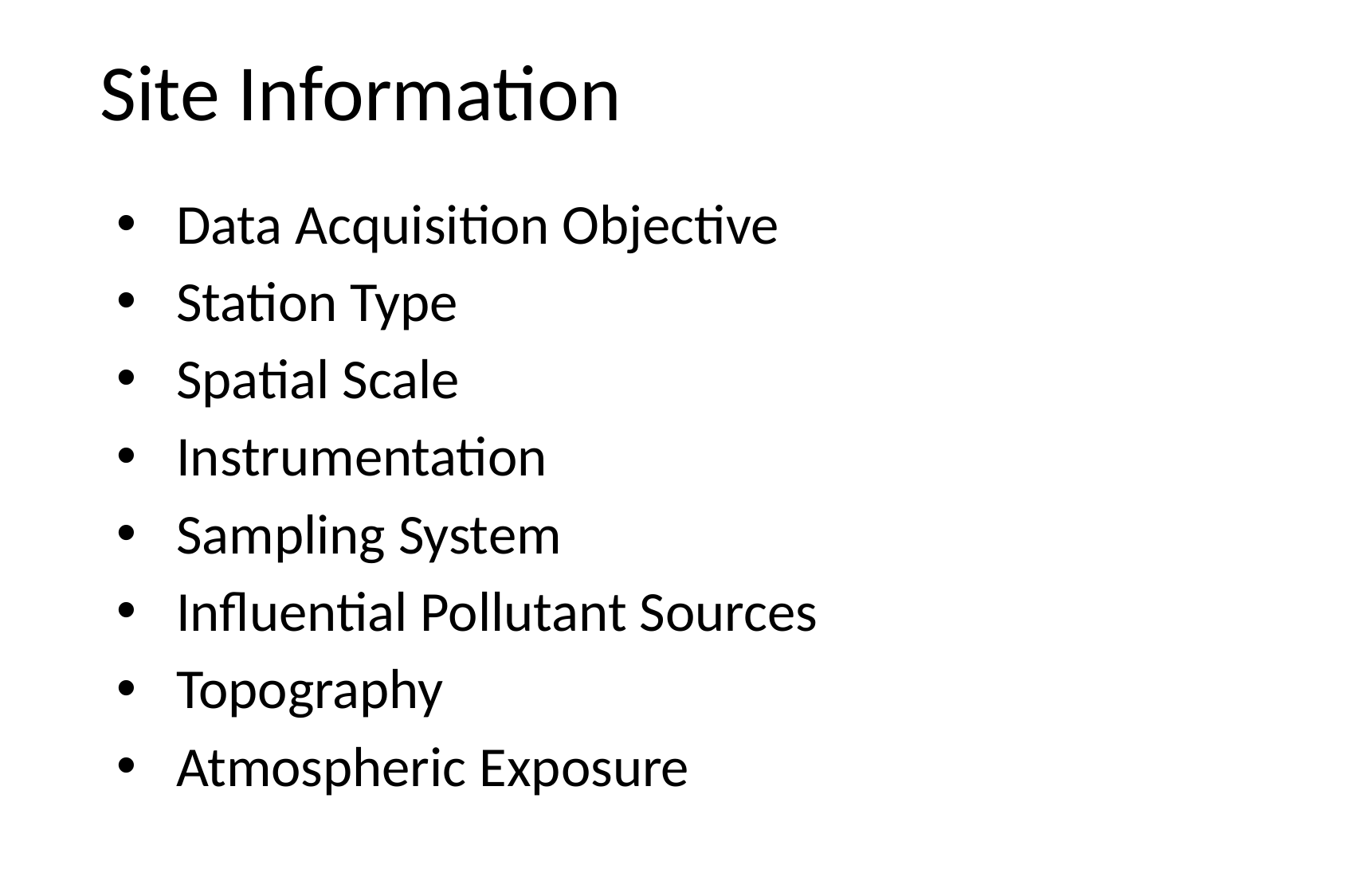

# Site Information
Data Acquisition Objective
Station Type
Spatial Scale
Instrumentation
Sampling System
Influential Pollutant Sources
Topography
Atmospheric Exposure